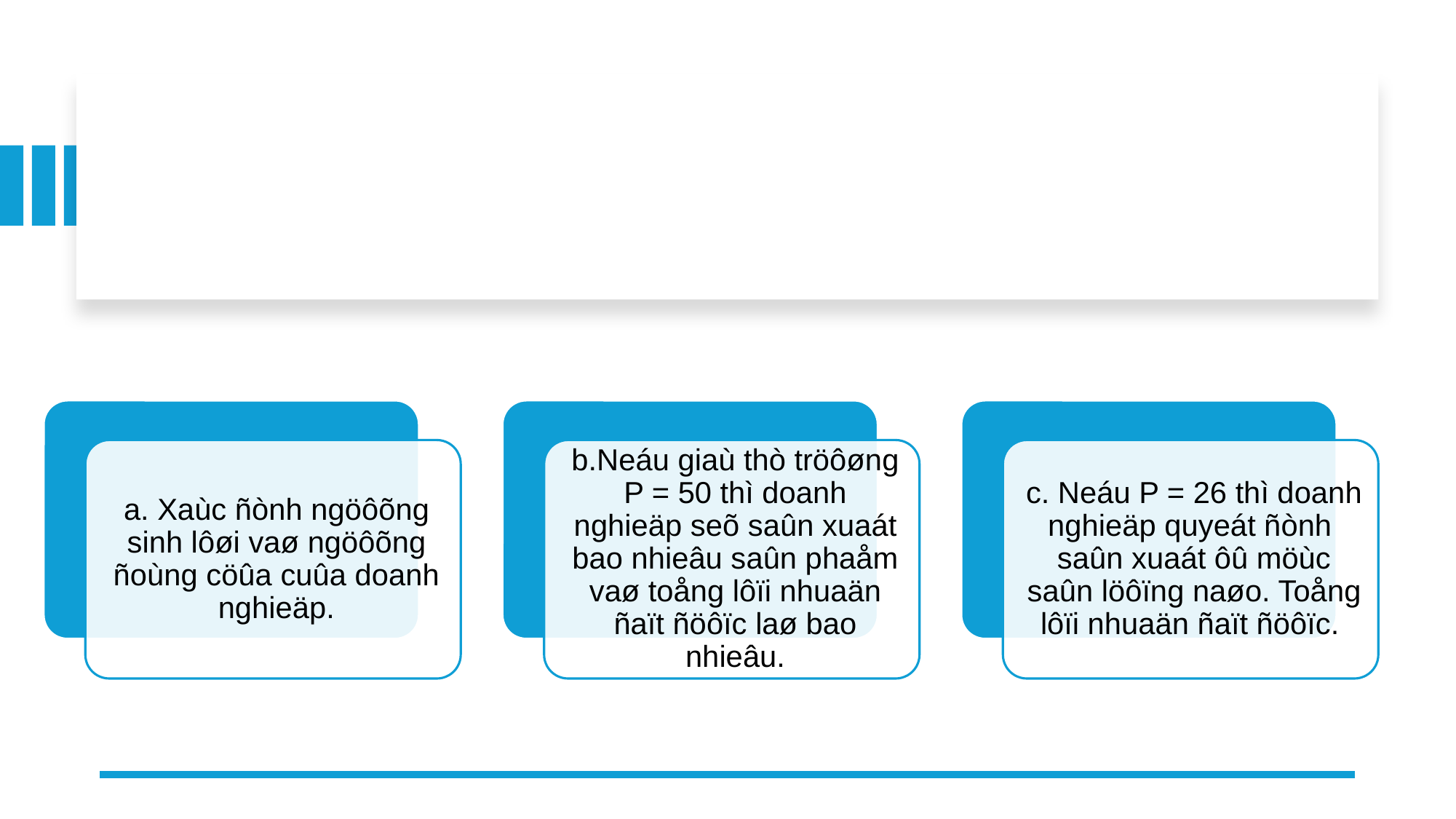

a. Xaùc ñònh ngöôõng sinh lôøi vaø ngöôõng ñoùng cöûa cuûa doanh nghieäp.
b.Neáu giaù thò tröôøng P = 50 thì doanh nghieäp seõ saûn xuaát bao nhieâu saûn phaåm vaø toång lôïi nhuaän ñaït ñöôïc laø bao nhieâu.
c. Neáu P = 26 thì doanh nghieäp quyeát ñònh  saûn xuaát ôû möùc saûn löôïng naøo. Toång lôïi nhuaän ñaït ñöôïc.